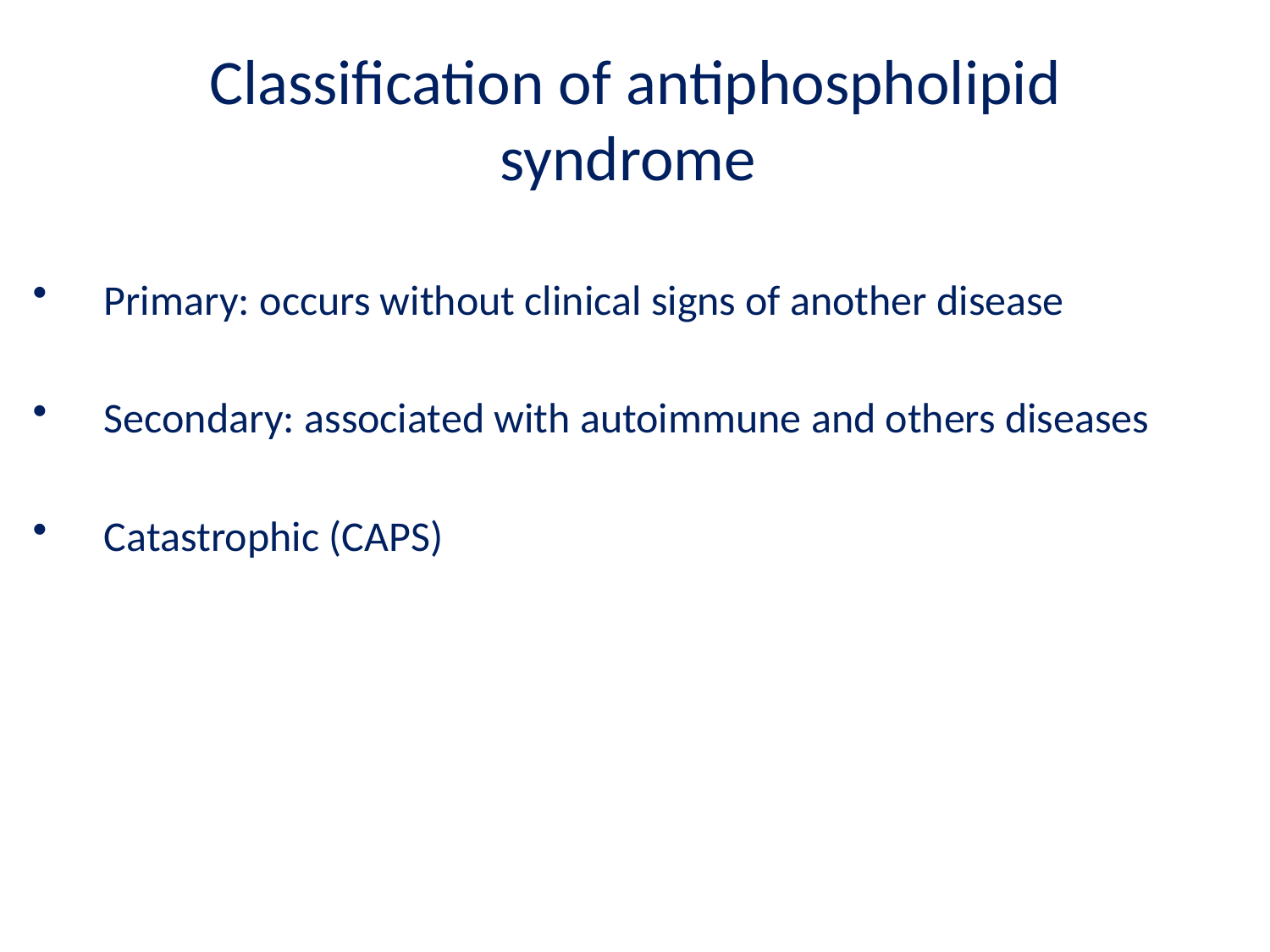

Classification of antiphospholipid syndrome
Primary: occurs without clinical signs of another disease

Secondary: associated with autoimmune and others diseases

Catastrophic (CAPS)